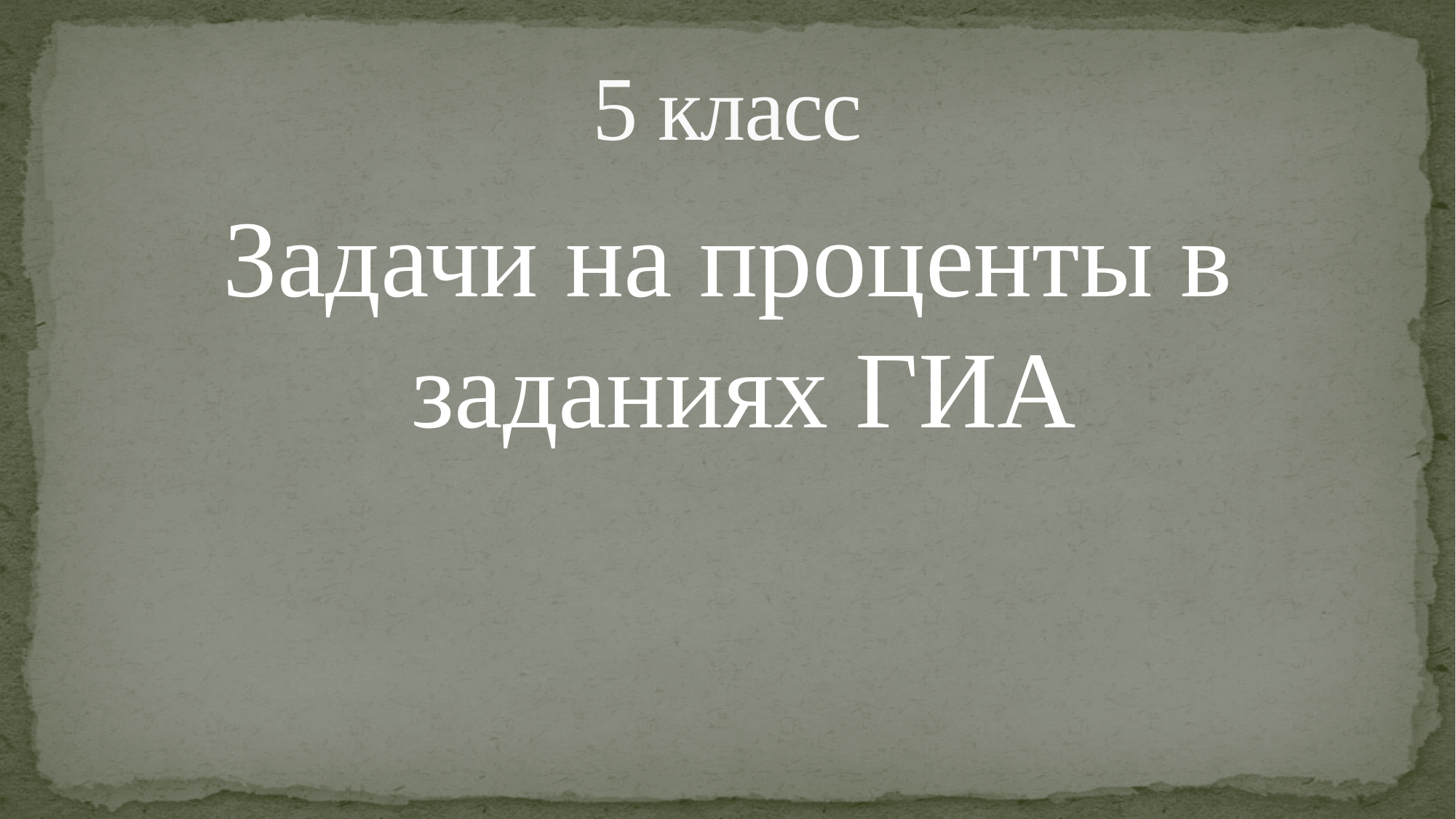

# 5 класс
Задачи на проценты в заданиях ГИА